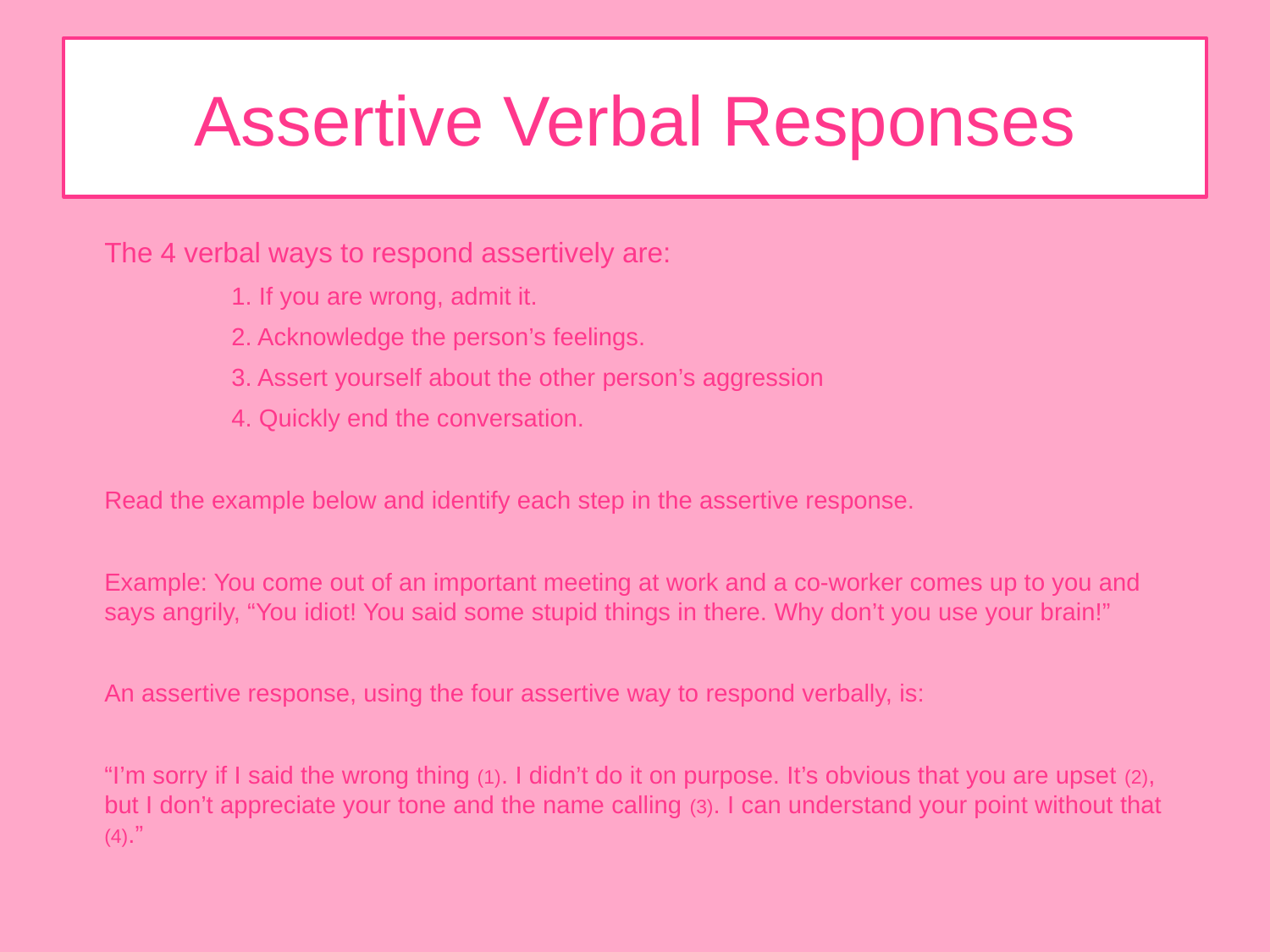

# Assertive Verbal Responses
The 4 verbal ways to respond assertively are:
	1. If you are wrong, admit it.
	2. Acknowledge the person’s feelings.
	3. Assert yourself about the other person’s aggression
	4. Quickly end the conversation.

Read the example below and identify each step in the assertive response.

Example: You come out of an important meeting at work and a co-worker comes up to you and says angrily, “You idiot! You said some stupid things in there. Why don’t you use your brain!”

An assertive response, using the four assertive way to respond verbally, is:

“I’m sorry if I said the wrong thing (1). I didn’t do it on purpose. It’s obvious that you are upset (2), but I don’t appreciate your tone and the name calling (3). I can understand your point without that (4).”